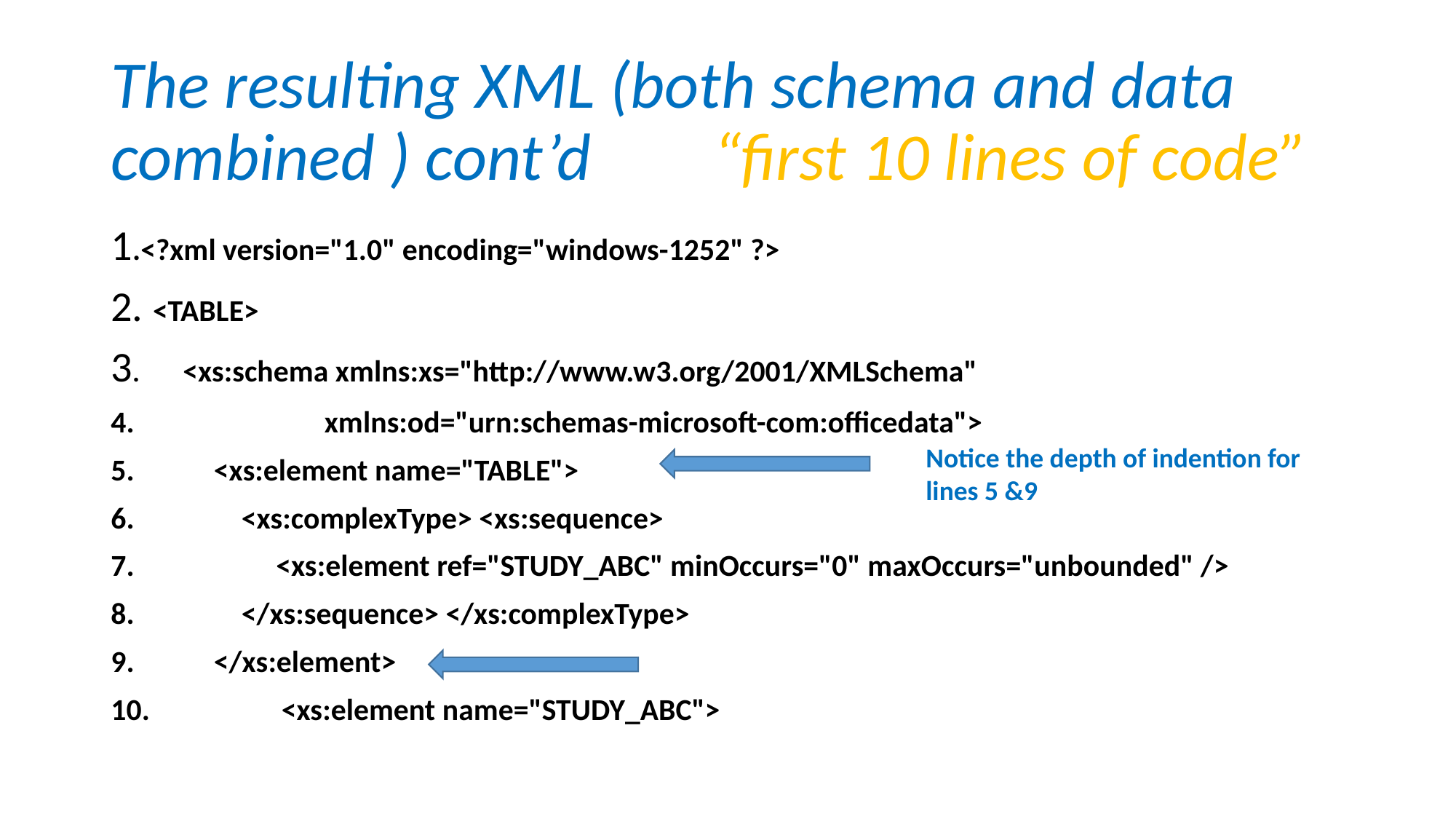

# The resulting XML (both schema and data combined ) cont’d        “first 10 lines of code”
1.<?xml version="1.0" encoding="windows-1252" ?>
2. <TABLE>
3.       <xs:schema xmlns:xs="http://www.w3.org/2001/XMLSchema"
                      xmlns:od="urn:schemas-microsoft-com:officedata">
      <xs:element name="TABLE">
          <xs:complexType> <xs:sequence>
               <xs:element ref="STUDY_ABC" minOccurs="0" maxOccurs="unbounded" />
          </xs:sequence> </xs:complexType>
      </xs:element>
	<xs:element name="STUDY_ABC">

Notice the depth of indention for lines 5 &9